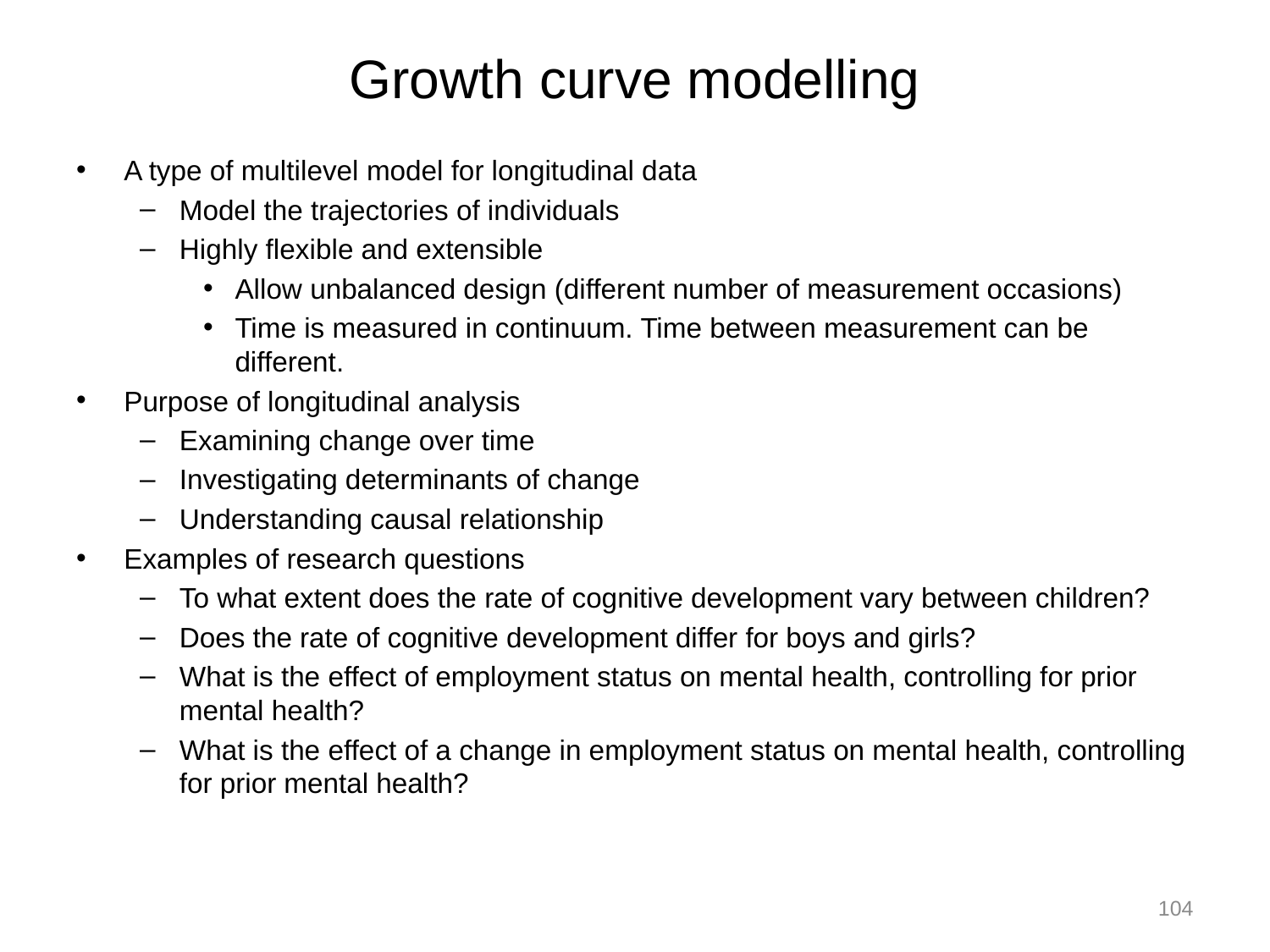

# Growth curve modelling
A type of multilevel model for longitudinal data
Model the trajectories of individuals
Highly flexible and extensible
Allow unbalanced design (different number of measurement occasions)
Time is measured in continuum. Time between measurement can be different.
Purpose of longitudinal analysis
Examining change over time
Investigating determinants of change
Understanding causal relationship
Examples of research questions
To what extent does the rate of cognitive development vary between children?
Does the rate of cognitive development differ for boys and girls?
What is the effect of employment status on mental health, controlling for prior mental health?
What is the effect of a change in employment status on mental health, controlling for prior mental health?

104